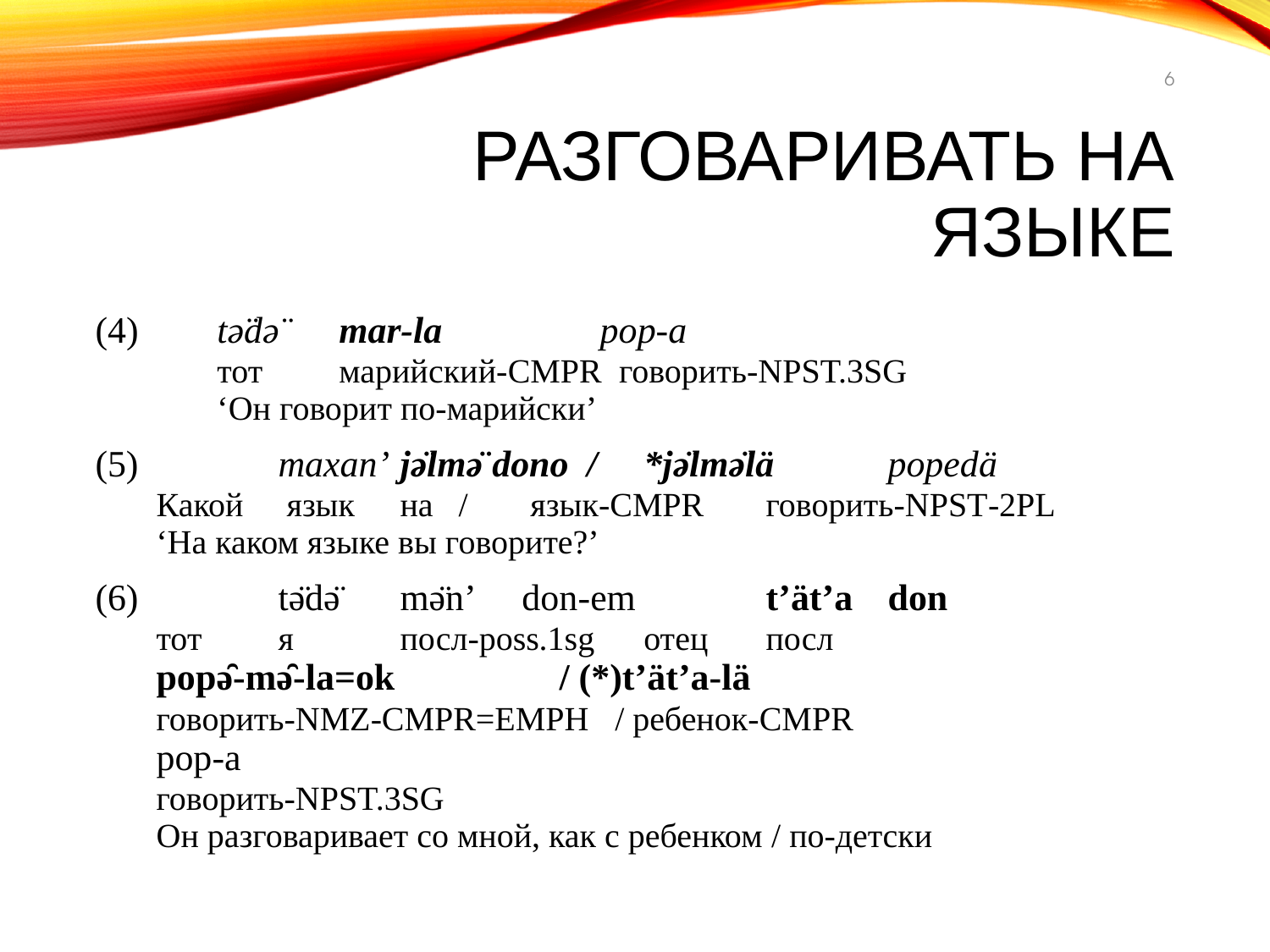

6
# Разговаривать на языке
(4) 	tə̈də̈  		mar-la                 pop-a
	тот     		марийский-cmpr  говорить-npst.3sg
	‘Он говорит по-марийски’
 	maxan’ 	jə̈lmə̈ dono  / 	*jə̈lmə̈lä 	popedä
	Какой	 язык 	на   /	 язык-cmpr	говорить-npst-2pl
	‘На каком языке вы говорите?’
 	tə̈də̈ 	mə̈n’ 	don-em 		t’ät’a 	don
	тот 	я 	посл-poss.1sg 	отец 	посл
	popə̑-mə̑-la=ok  	    / (*)t’ät’a-lä
	говорить-nmz-cmpr=emph   / ребенок-cmpr
	pop-a
	говорить-npst.3sg
	Он разговаривает со мной, как с ребенком / по-детски